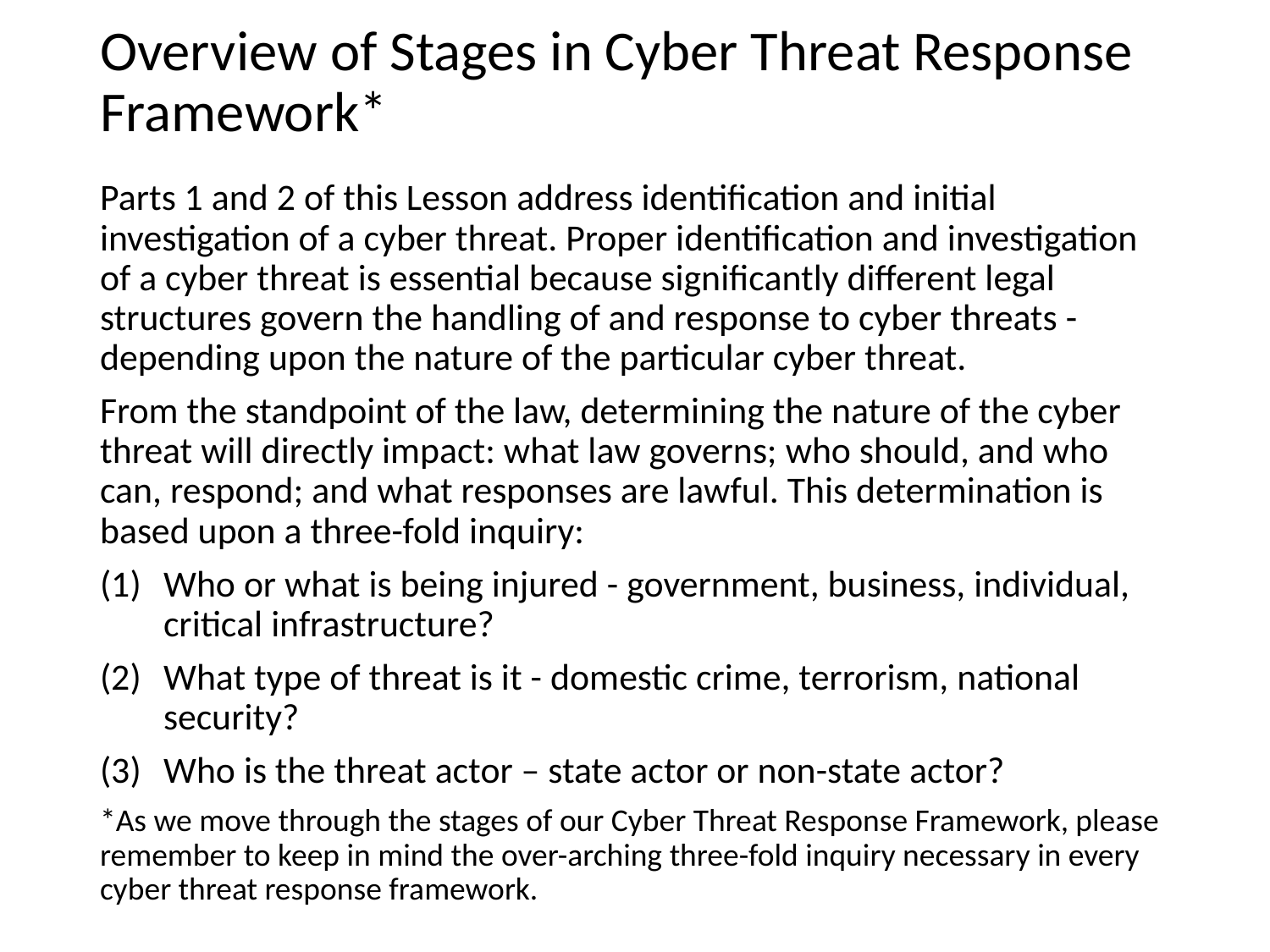

# Overview of Stages in Cyber Threat Response Framework*
Parts 1 and 2 of this Lesson address identification and initial investigation of a cyber threat. Proper identification and investigation of a cyber threat is essential because significantly different legal structures govern the handling of and response to cyber threats - depending upon the nature of the particular cyber threat.
From the standpoint of the law, determining the nature of the cyber threat will directly impact: what law governs; who should, and who can, respond; and what responses are lawful. This determination is based upon a three-fold inquiry:
Who or what is being injured - government, business, individual, critical infrastructure?
What type of threat is it - domestic crime, terrorism, national security?
Who is the threat actor – state actor or non-state actor?
*As we move through the stages of our Cyber Threat Response Framework, please remember to keep in mind the over-arching three-fold inquiry necessary in every cyber threat response framework.